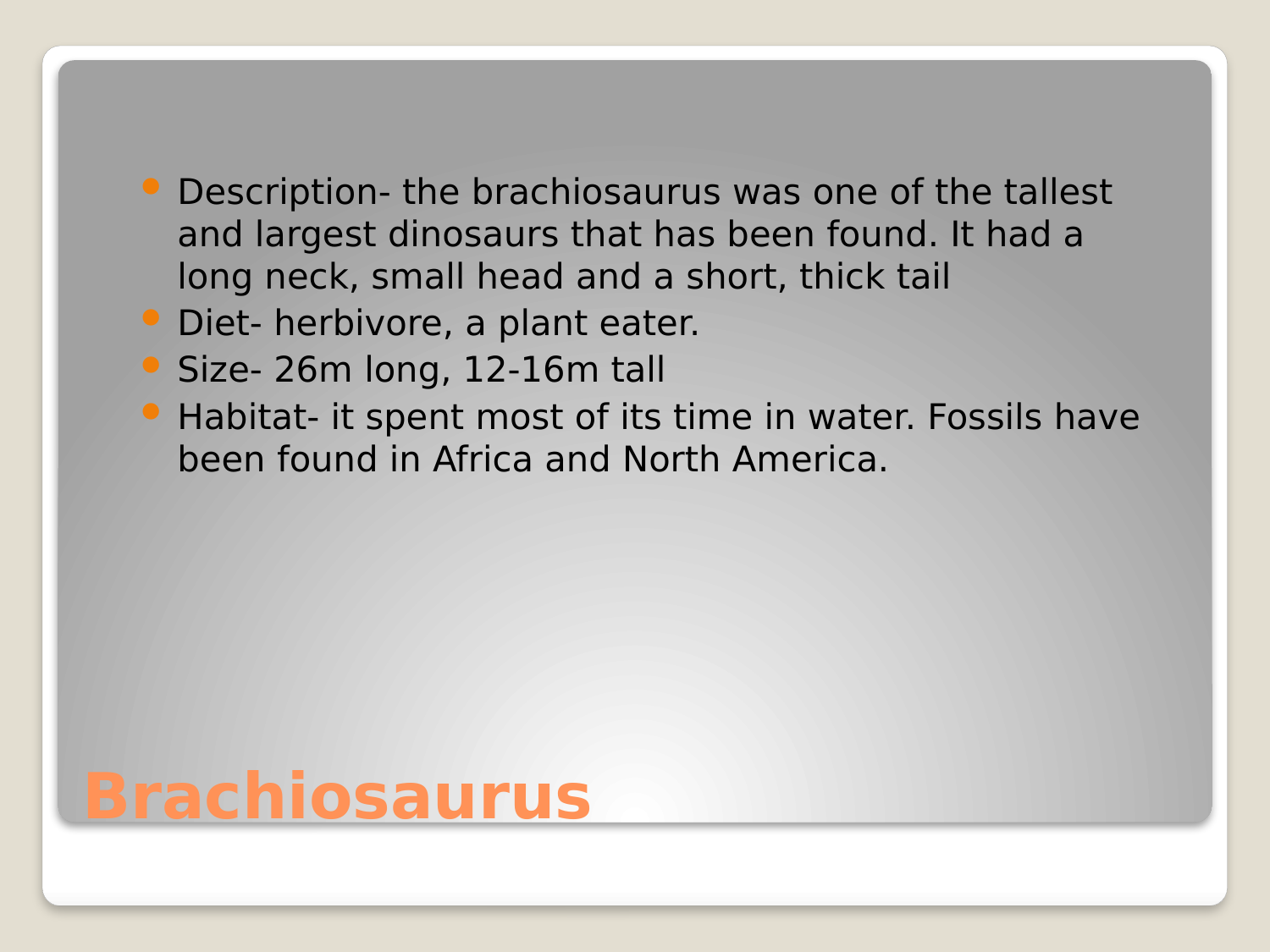

Description- the brachiosaurus was one of the tallest and largest dinosaurs that has been found. It had a long neck, small head and a short, thick tail
Diet- herbivore, a plant eater.
Size- 26m long, 12-16m tall
Habitat- it spent most of its time in water. Fossils have been found in Africa and North America.
# Brachiosaurus